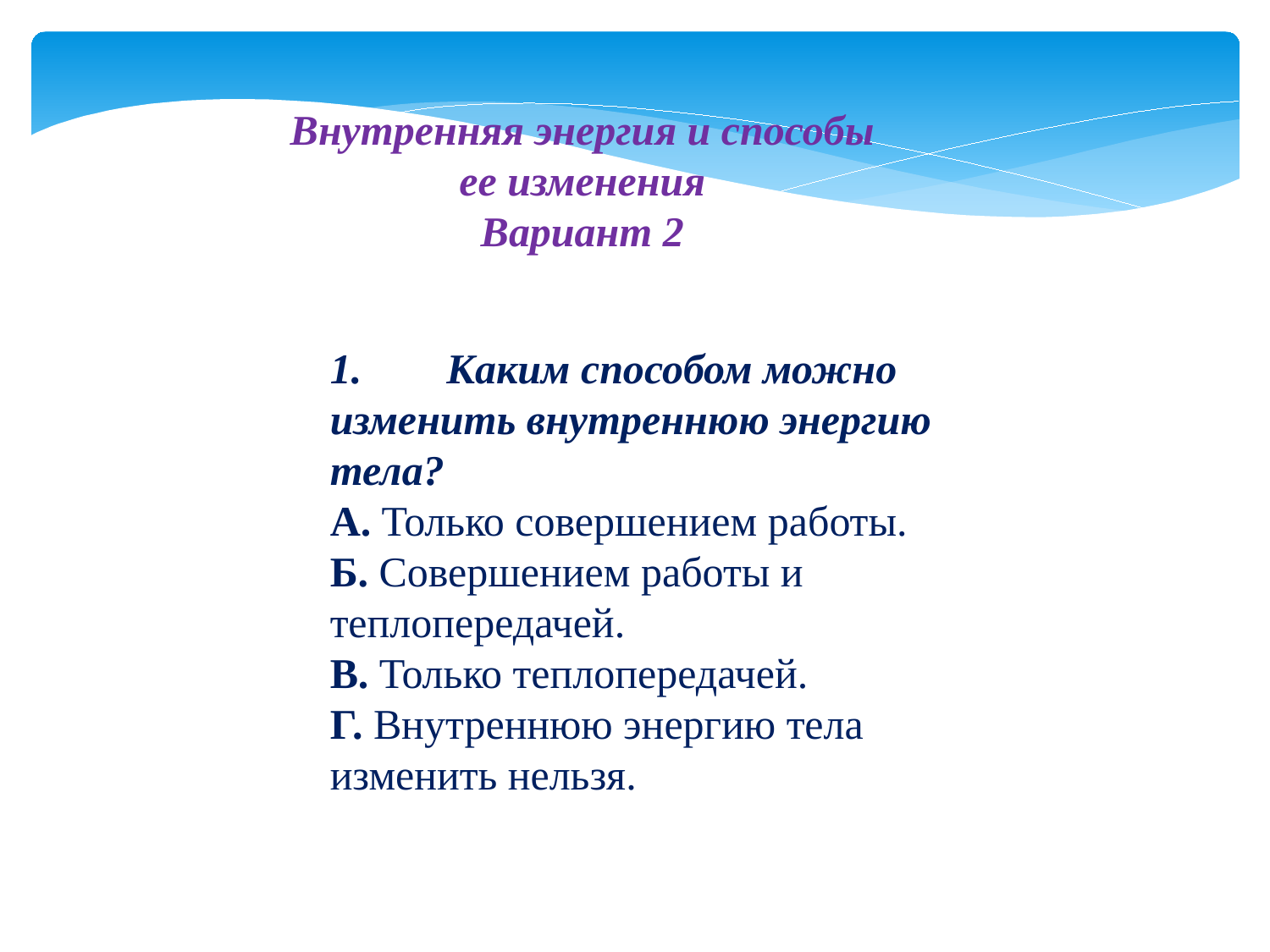

Внутренняя энергия и способы ее изменения
Вариант 2

1.        Каким способом можно изменить внутреннюю энергию тела?
А. Только совершением работы.
Б. Совершением работы и теплопередачей.
В. Только теплопередачей.
Г. Внутреннюю энергию тела изменить нельзя.